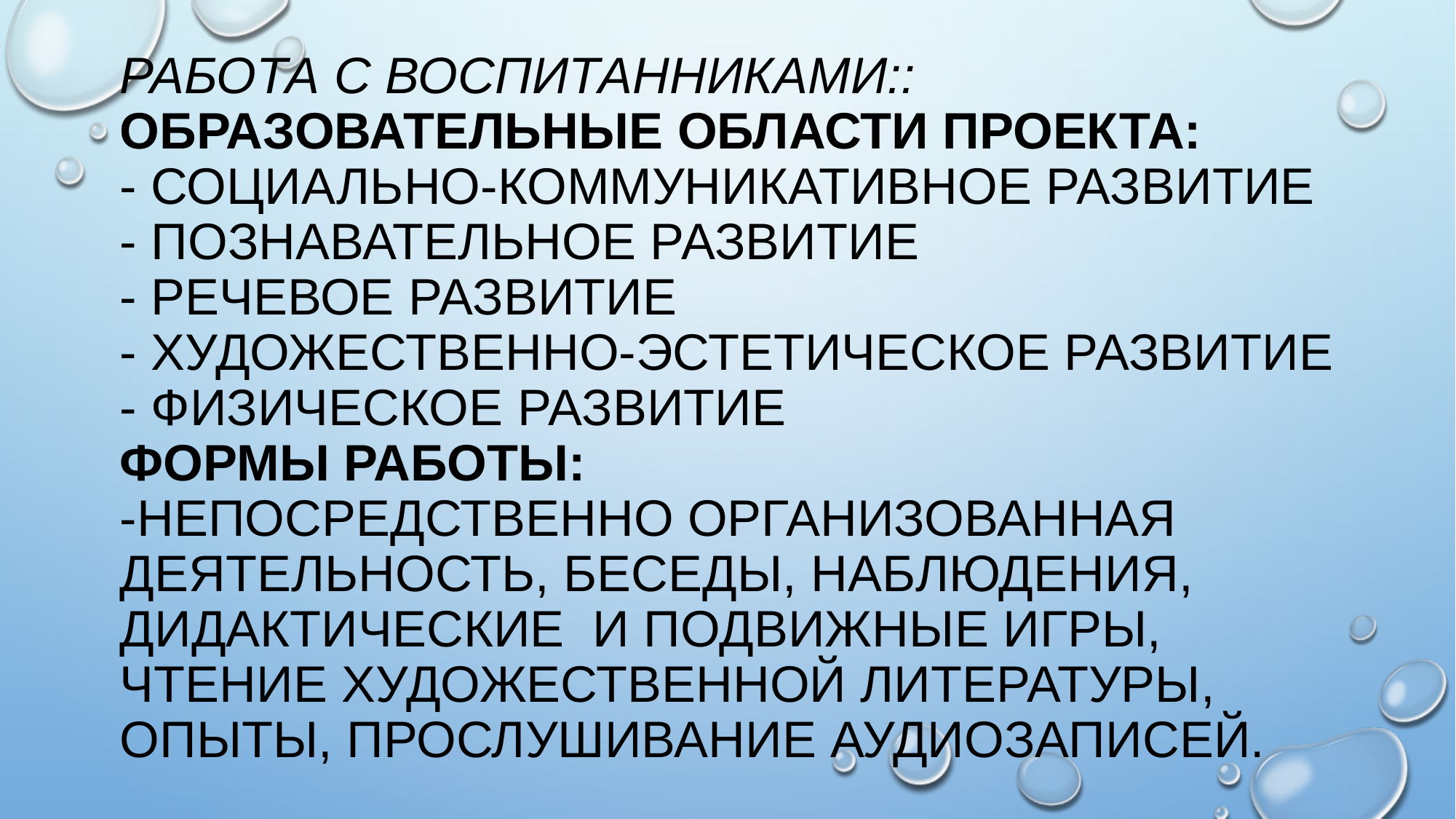

# Работа с воспитанниками:: образовательные области проекта: - социально-коммуникативное развитие - познавательное развитие - речевое развитие - художественно-эстетическое развитие - физическое развитие формы работы: -непосредственно организованная деятельность, беседы, наблюдения, дидактические  и подвижные игры, чтение художественной литературы, опыты, прослушивание аудиозаписей.